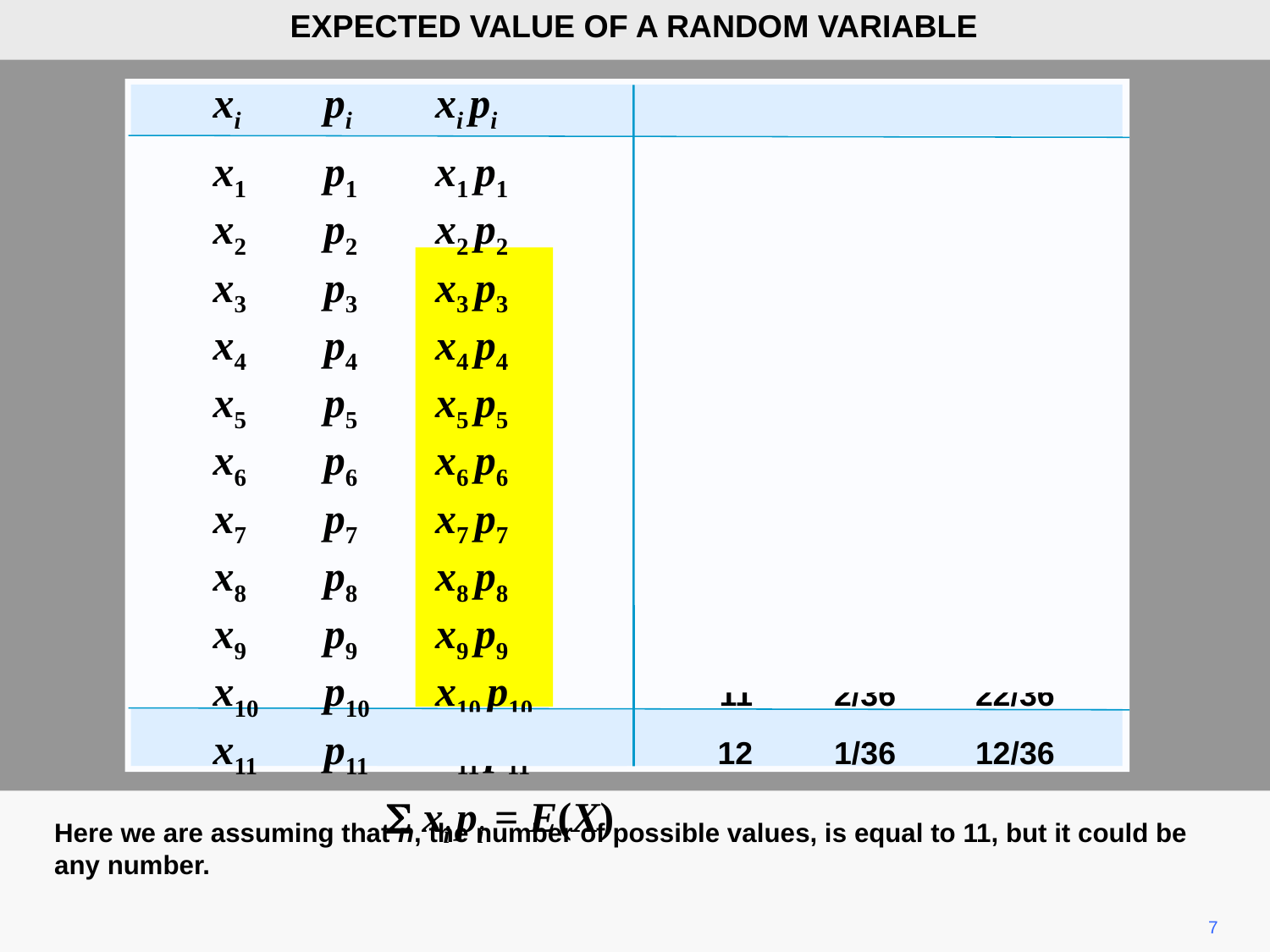

EXPECTED VALUE OF A RANDOM VARIABLE

	xi	pi	xi pi	xi 	pi   	xi pi
	x1	p1	x1 p1	2	1/36	2/36
	x2	p2	x2 p2	3	2/36	6/36
	x3	p3	x3 p3	4	3/36	12/36
	x4	p4	x4 p4	5	4/36	20/36
	x5	p5	x5 p5	6	5/36	30/36
	x6	p6	x6 p6	7	6/36	42/36
	x7	p7	x7 p7	8	5/36	40/36
	x8	p8	x8 p8	9	4/36	36/36
	x9	p9	x9 p9	10	3/36	30/36
	x10	p10	x10 p10	11	2/36	22/36
	x11	p11	x11 p11	12	1/36	12/36
		       Σ xi pi = E(X)

Here we are assuming that n, the number of possible values, is equal to 11, but it could be any number.
7